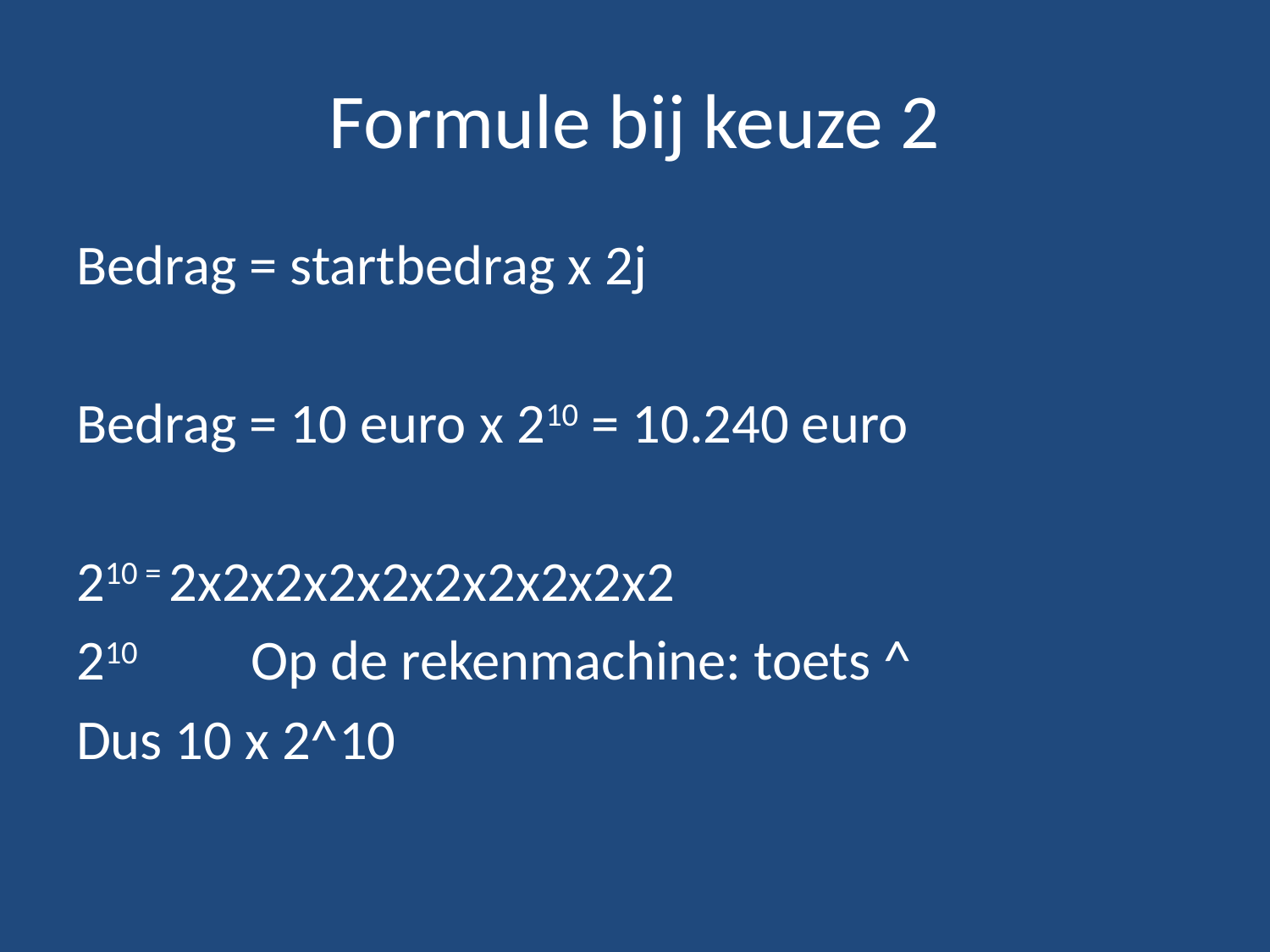

# Formule bij keuze 2
Bedrag = startbedrag x 2j

Bedrag = 10 euro x 210 = 10.240 euro

210 = 2x2x2x2x2x2x2x2x2x2
210 	Op de rekenmachine: toets ^
Dus 10 x 2^10